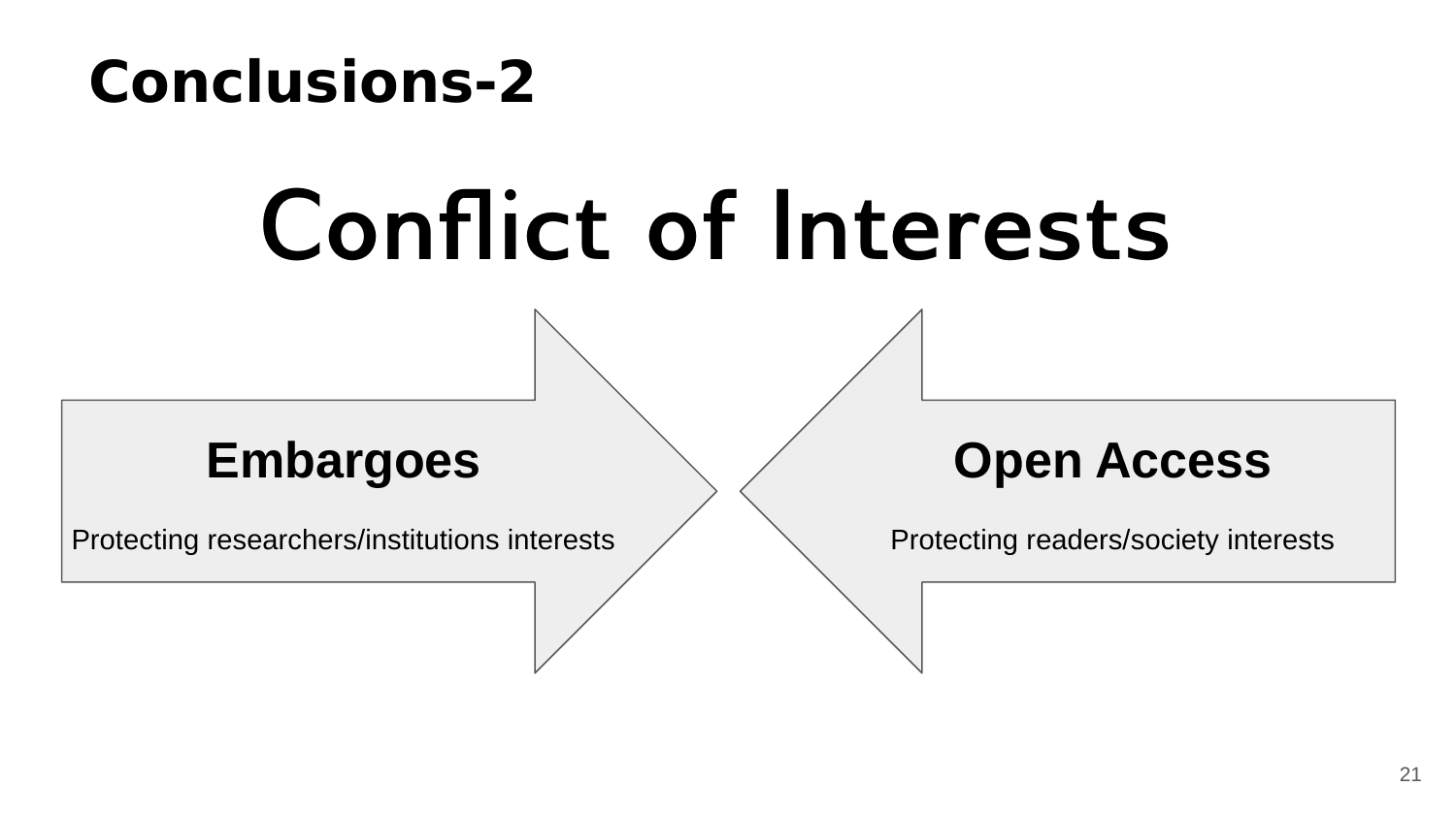

Conclusions-2
Conflict of Interests
Embargoes

Protecting researchers/institutions interests
Open Access

Protecting readers/society interests
21